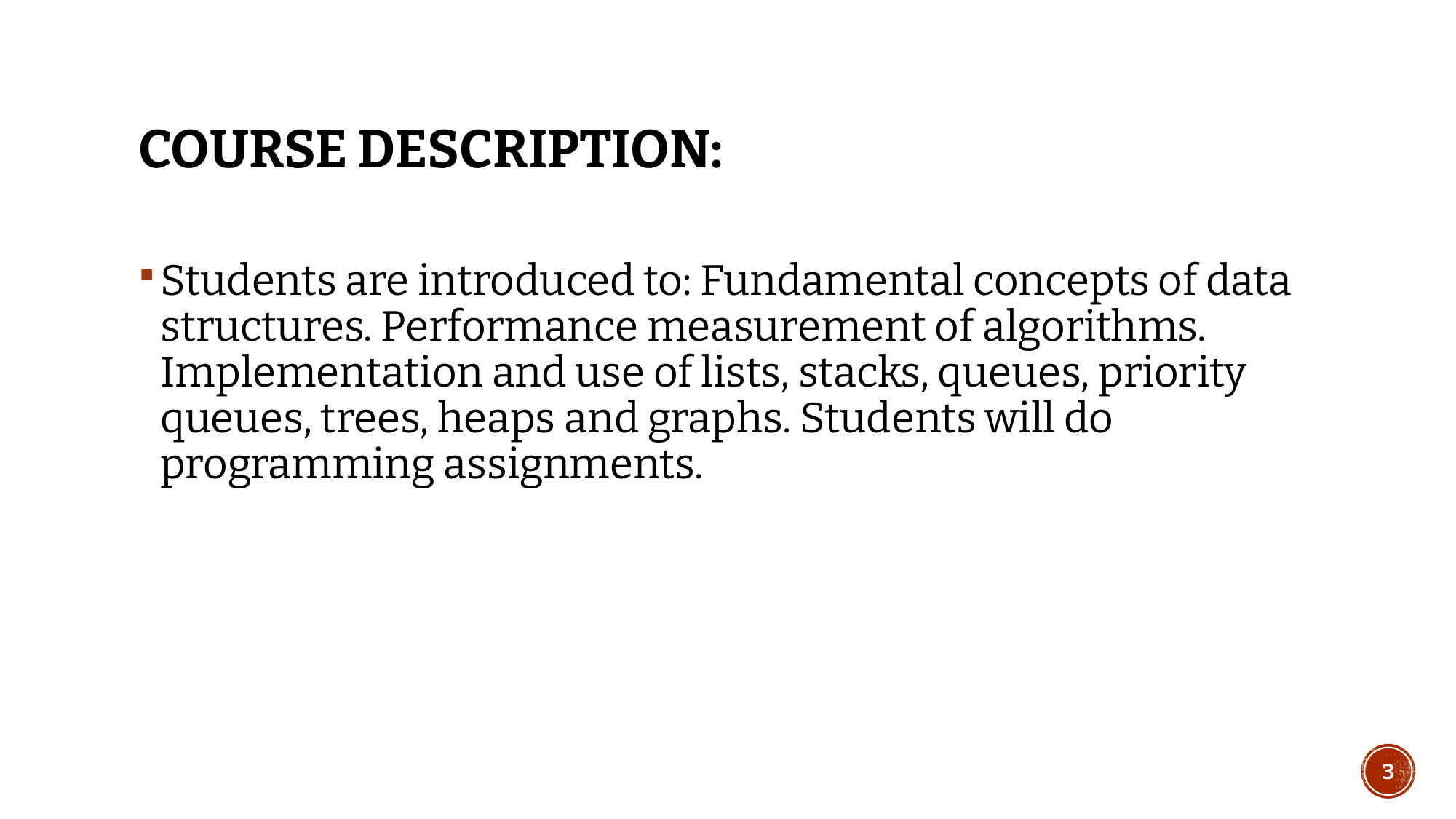

# Course Description:
Students are introduced to: Fundamental concepts of data structures. Performance measurement of algorithms. Implementation and use of lists, stacks, queues, priority queues, trees, heaps and graphs. Students will do programming assignments.

3